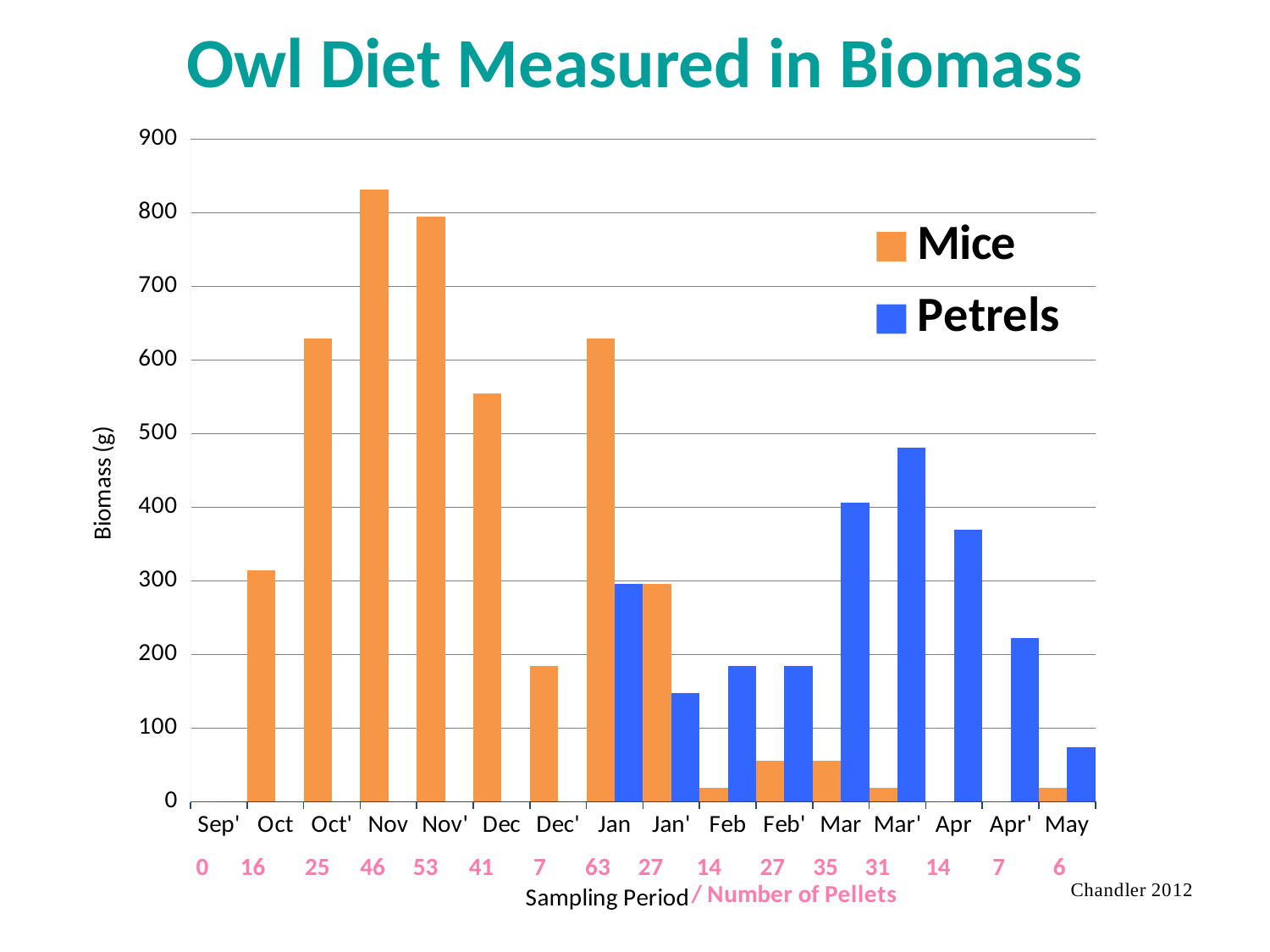

Owl Diet Measured in Biomass

### Chart

| Category | Mice | Petrels |
|---|---|---|
| Sep' | 0.0 | 0.0 |
| Oct | 314.5 | 0.0 |
| Oct' | 629.0 | 0.0 |
| Nov | 832.5 | 0.0 |
| Nov' | 795.5 | 0.0 |
| Dec | 555.0 | 0.0 |
| Dec' | 185.0 | 0.0 |
| Jan | 629.0 | 296.0 |
| Jan' | 296.0 | 148.0 |
| Feb | 18.5 | 185.0 |
| Feb' | 55.5 | 185.0 |
| Mar | 55.5 | 407.0 |
| Mar' | 18.5 | 481.0 |
| Apr | 0.0 | 370.0 |
| Apr' | 0.0 | 222.0 |
| May | 18.5 | 74.0 |
| 0 | 16 | 25 | 46 | 53 | 41 | 7 | 63 | 27 | 14 | 27 | 35 | 31 | 14 | 7 | 6 |
| --- | --- | --- | --- | --- | --- | --- | --- | --- | --- | --- | --- | --- | --- | --- | --- |